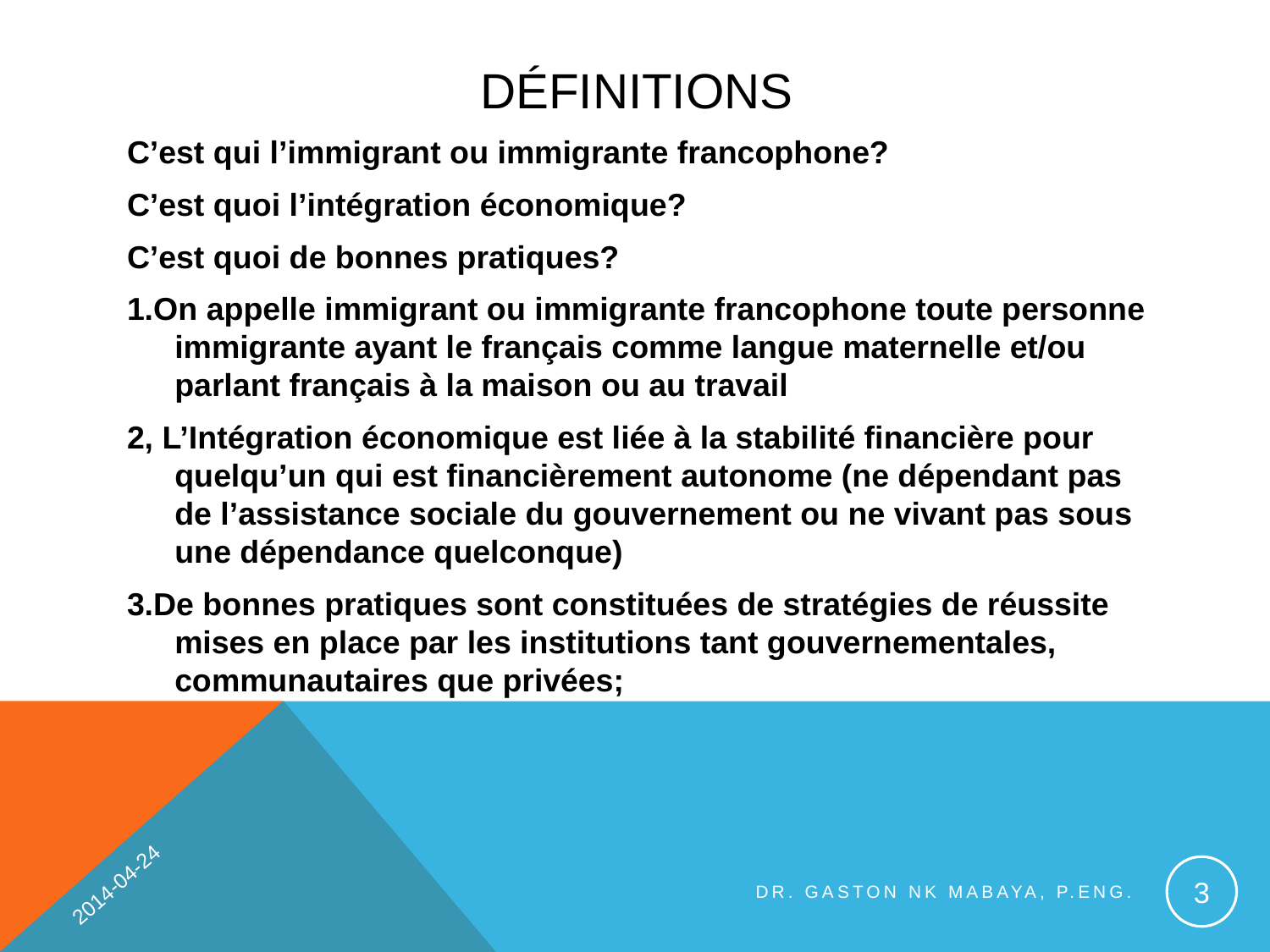

# définitions
C’est qui l’immigrant ou immigrante francophone?
C’est quoi l’intégration économique?
C’est quoi de bonnes pratiques?
1.On appelle immigrant ou immigrante francophone toute personne immigrante ayant le français comme langue maternelle et/ou parlant français à la maison ou au travail
2, L’Intégration économique est liée à la stabilité financière pour quelqu’un qui est financièrement autonome (ne dépendant pas de l’assistance sociale du gouvernement ou ne vivant pas sous une dépendance quelconque)
3.De bonnes pratiques sont constituées de stratégies de réussite mises en place par les institutions tant gouvernementales, communautaires que privées;

2014-04-24
3
Dr. Gaston NK Mabaya, P.Eng.